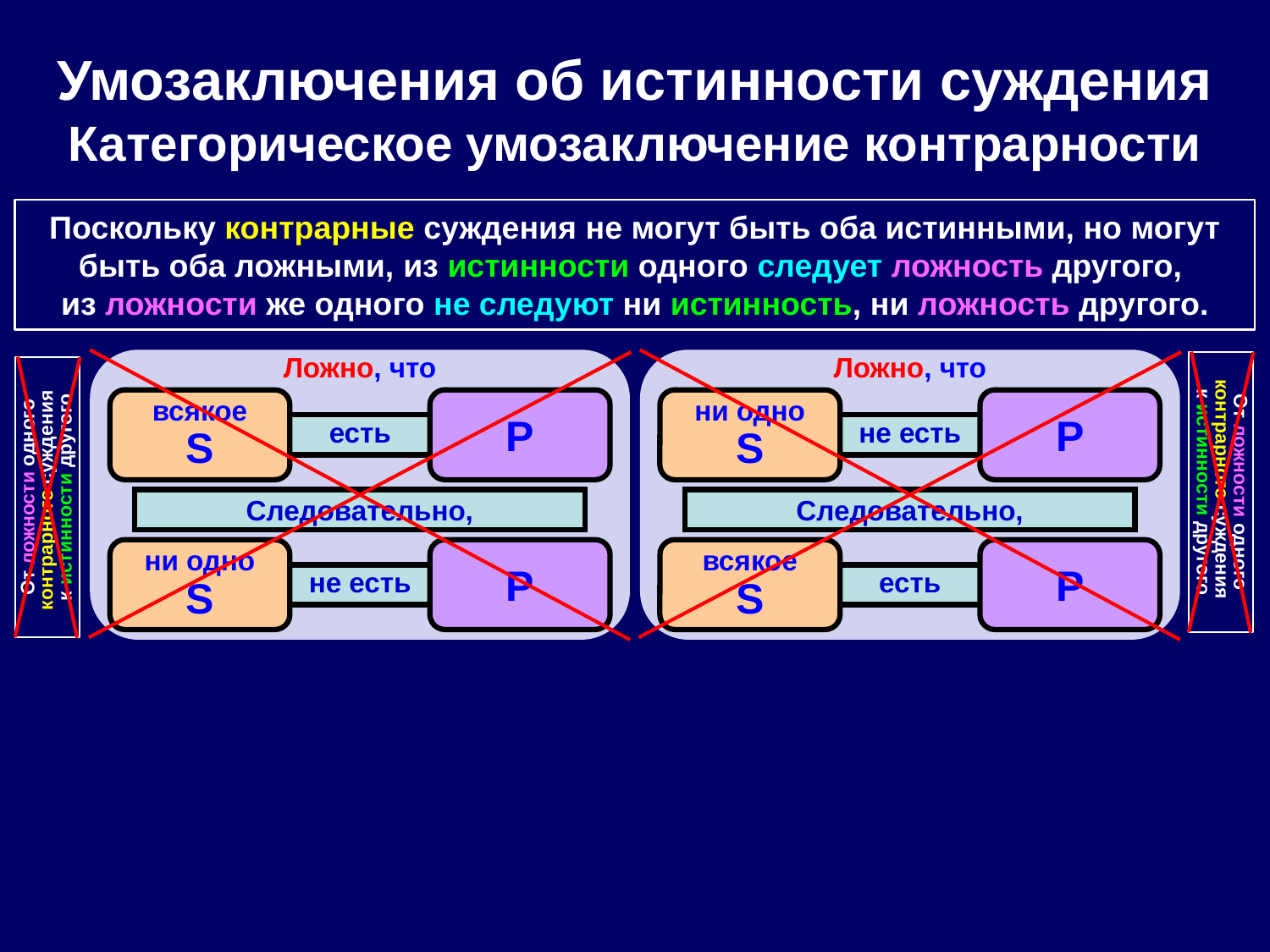

Умозаключения об истинности суждения
Категорическое умозаключение контрарности
Поскольку контрарные суждения не могут быть оба истинными, но могут быть оба ложными, из истинности одного следует ложность другого,
из ложности же одного не следуют ни истинность, ни ложность другого.
Ложно, что
Ложно, что
всякое
S
P
ни одно
S
P
есть
не есть
От ложности одного контрарного суждения
к истинности другого
От ложности одного контрарного суждения
к истинности другого
Следовательно,
Следовательно,
ни одно
S
P
всякое
S
P
не есть
есть